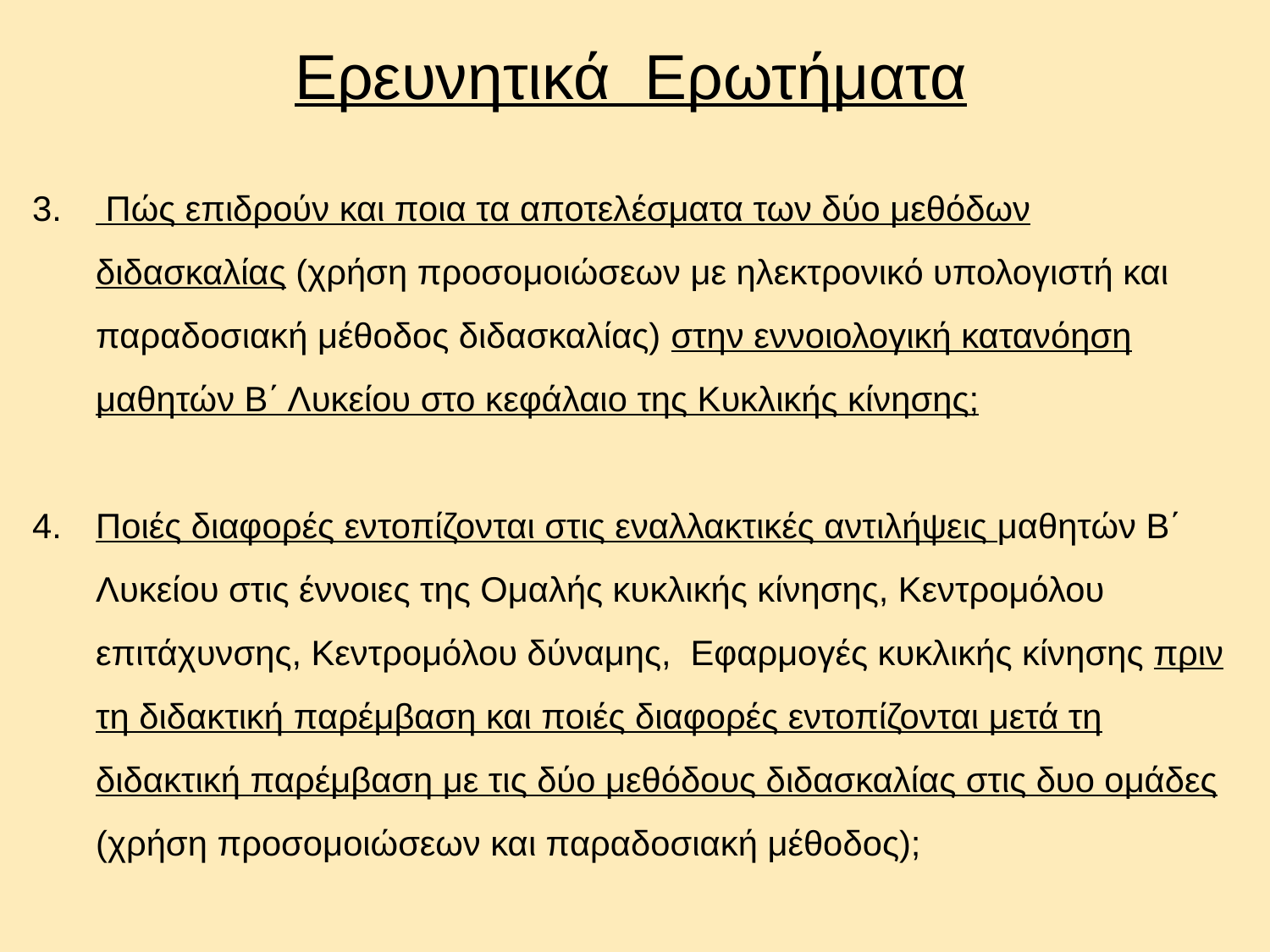

Ερευνητικά  Ερωτήματα
 Πώς επιδρούν και ποια τα αποτελέσματα των δύο μεθόδων διδασκαλίας (χρήση προσομοιώσεων με ηλεκτρονικό υπολογιστή και παραδοσιακή μέθοδος διδασκαλίας) στην εννοιολογική κατανόηση μαθητών Β΄ Λυκείου στο κεφάλαιο της Κυκλικής κίνησης;

Ποιές διαφορές εντοπίζονται στις εναλλακτικές αντιλήψεις μαθητών Β΄ Λυκείου στις έννοιες της Ομαλής κυκλικής κίνησης, Κεντρομόλου επιτάχυνσης, Κεντρομόλου δύναμης,  Εφαρμογές κυκλικής κίνησης πριν τη διδακτική παρέμβαση και ποιές διαφορές εντοπίζονται μετά τη διδακτική παρέμβαση με τις δύο μεθόδους διδασκαλίας στις δυο ομάδες (χρήση προσομοιώσεων και παραδοσιακή μέθοδος);